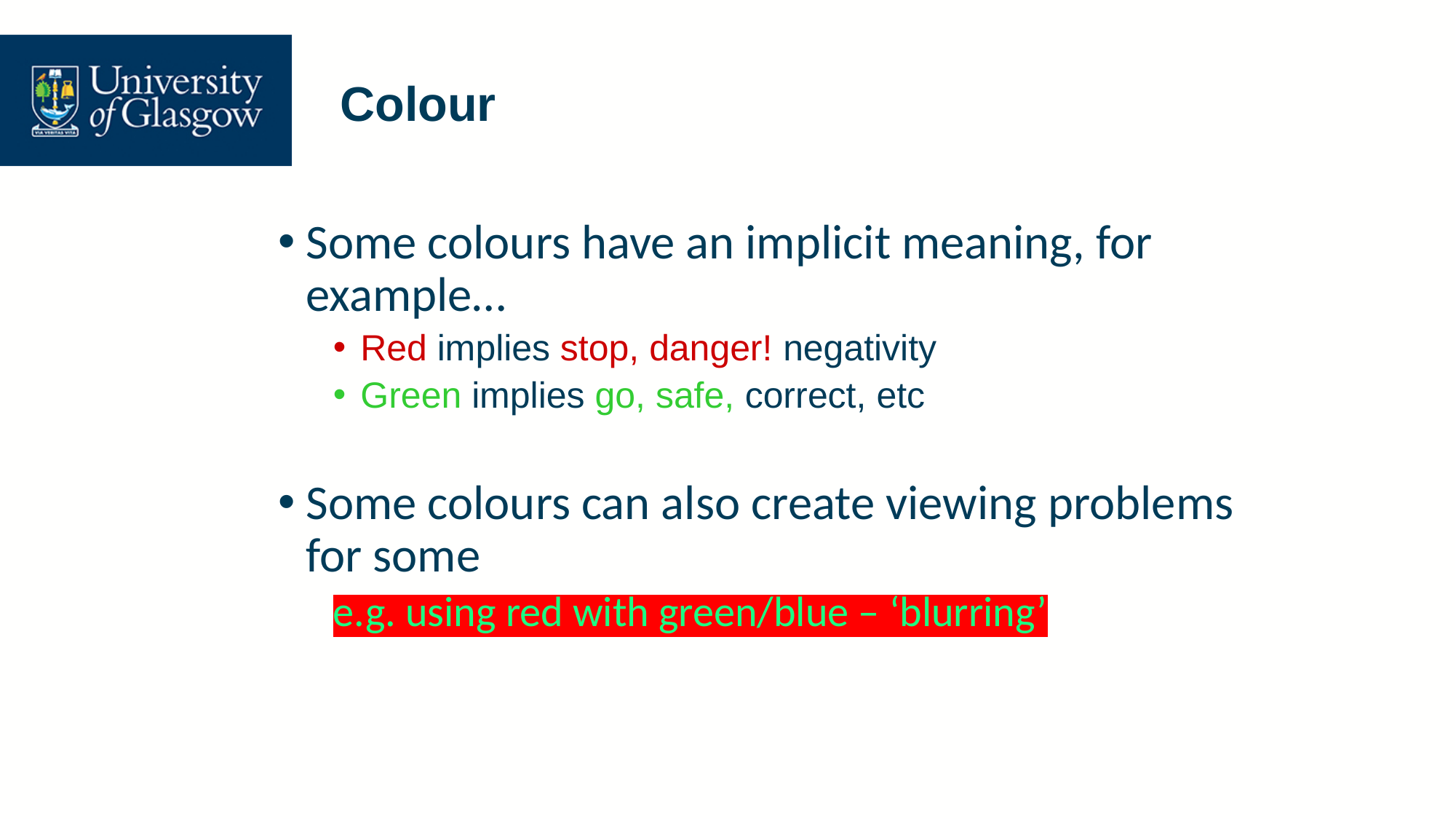

# Colour
Some colours have an implicit meaning, for example…
Red implies stop, danger! negativity
Green implies go, safe, correct, etc

Some colours can also create viewing problems for some
e.g. using red with green/blue – ‘blurring’